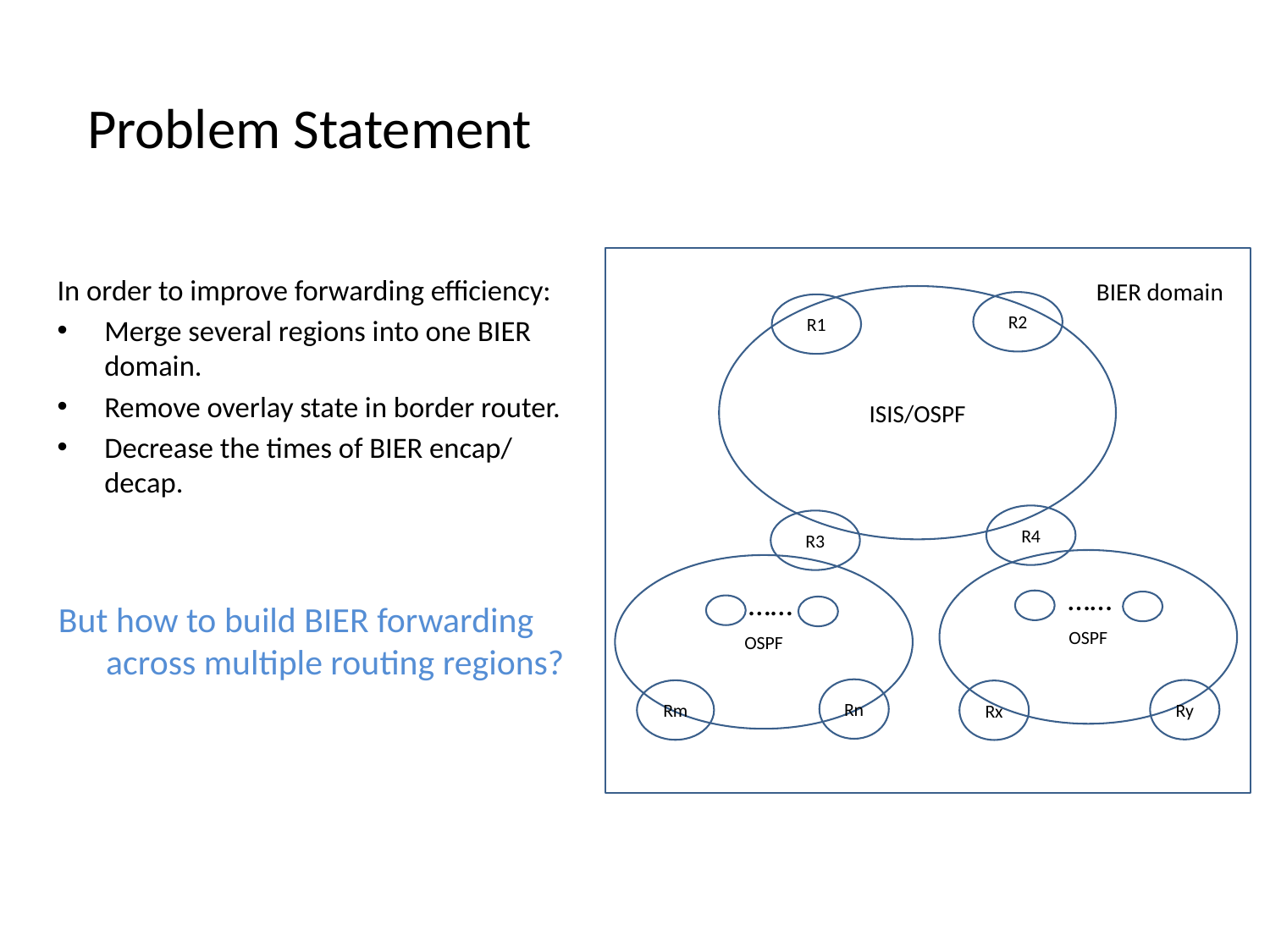

Problem Statement

In order to improve forwarding efficiency:
Merge several regions into one BIER domain.
Remove overlay state in border router.
Decrease the times of BIER encap/ decap.
BIER domain
ISIS/OSPF
R2
R1
R4
R3
OSPF
OSPF
……
……

Rn
Ry
Rm
Rx
But how to build BIER forwarding across multiple routing regions?